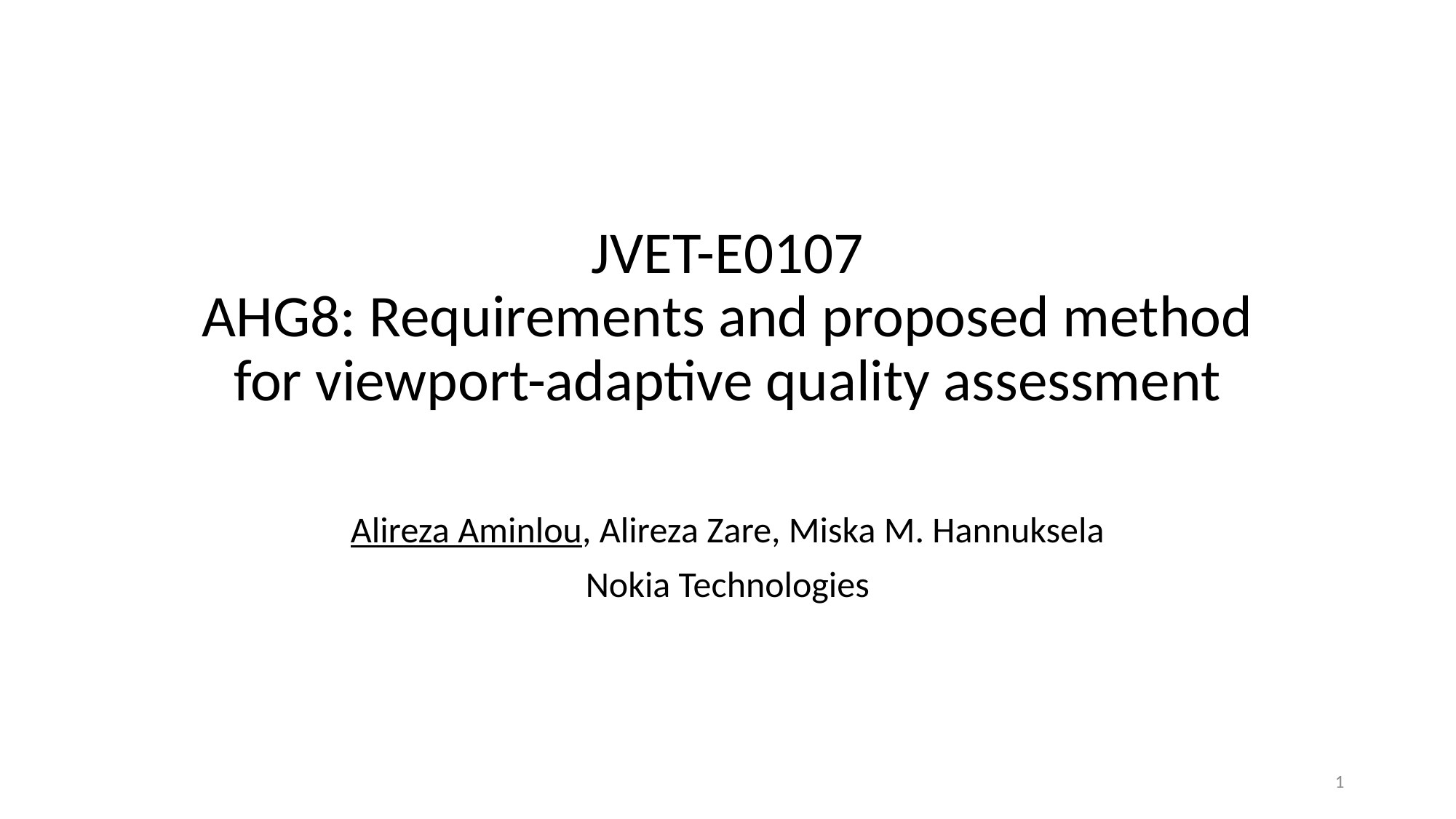

# JVET-E0107 AHG8: Requirements and proposed method for viewport-adaptive quality assessment
Alireza Aminlou, Alireza Zare, Miska M. Hannuksela
Nokia Technologies
1